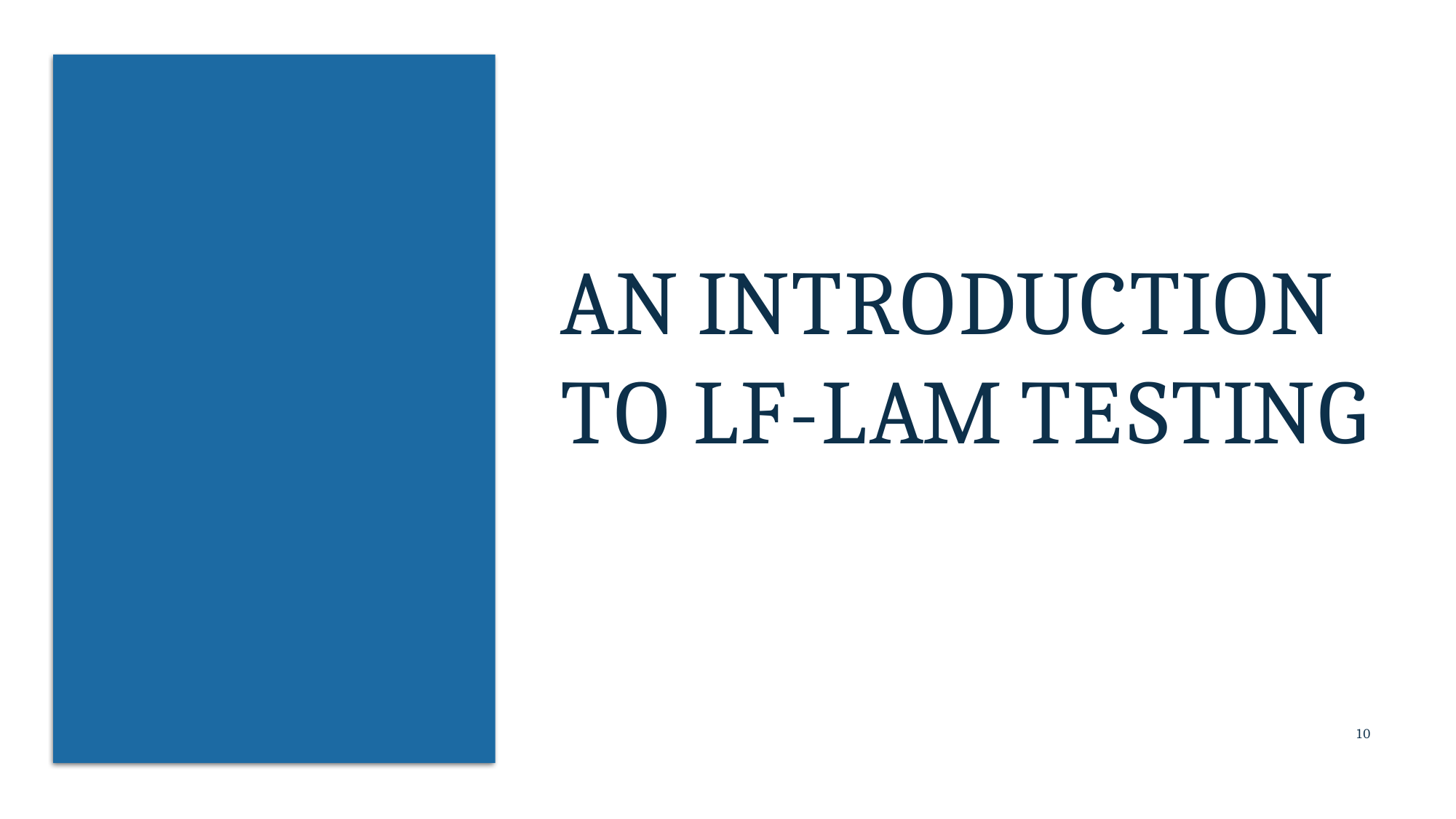

# AN Introduction to LF-LAM testing

10